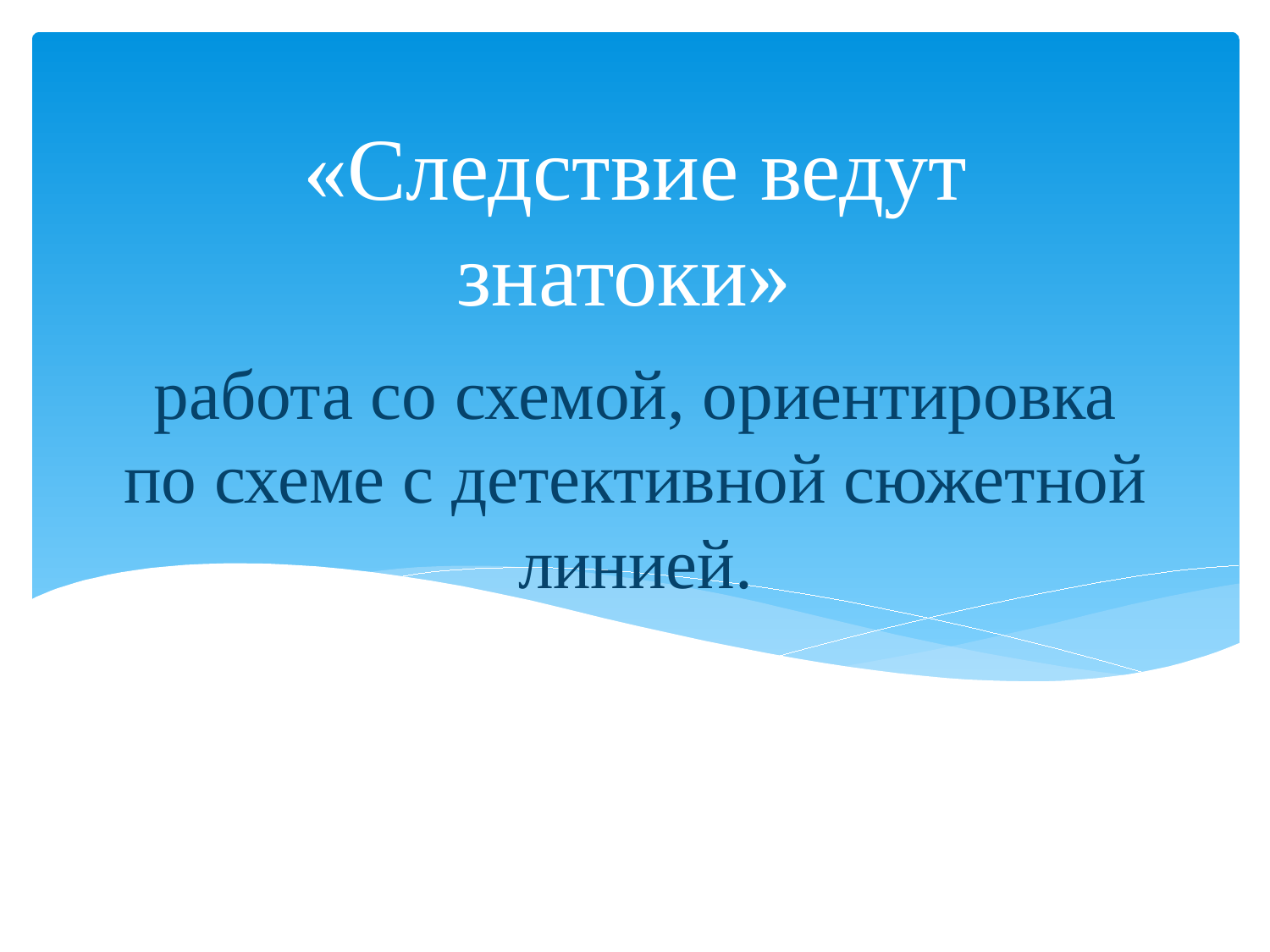

«Следствие ведут знатоки»
# работа со схемой, ориентировка по схеме с детективной сюжетной линией.